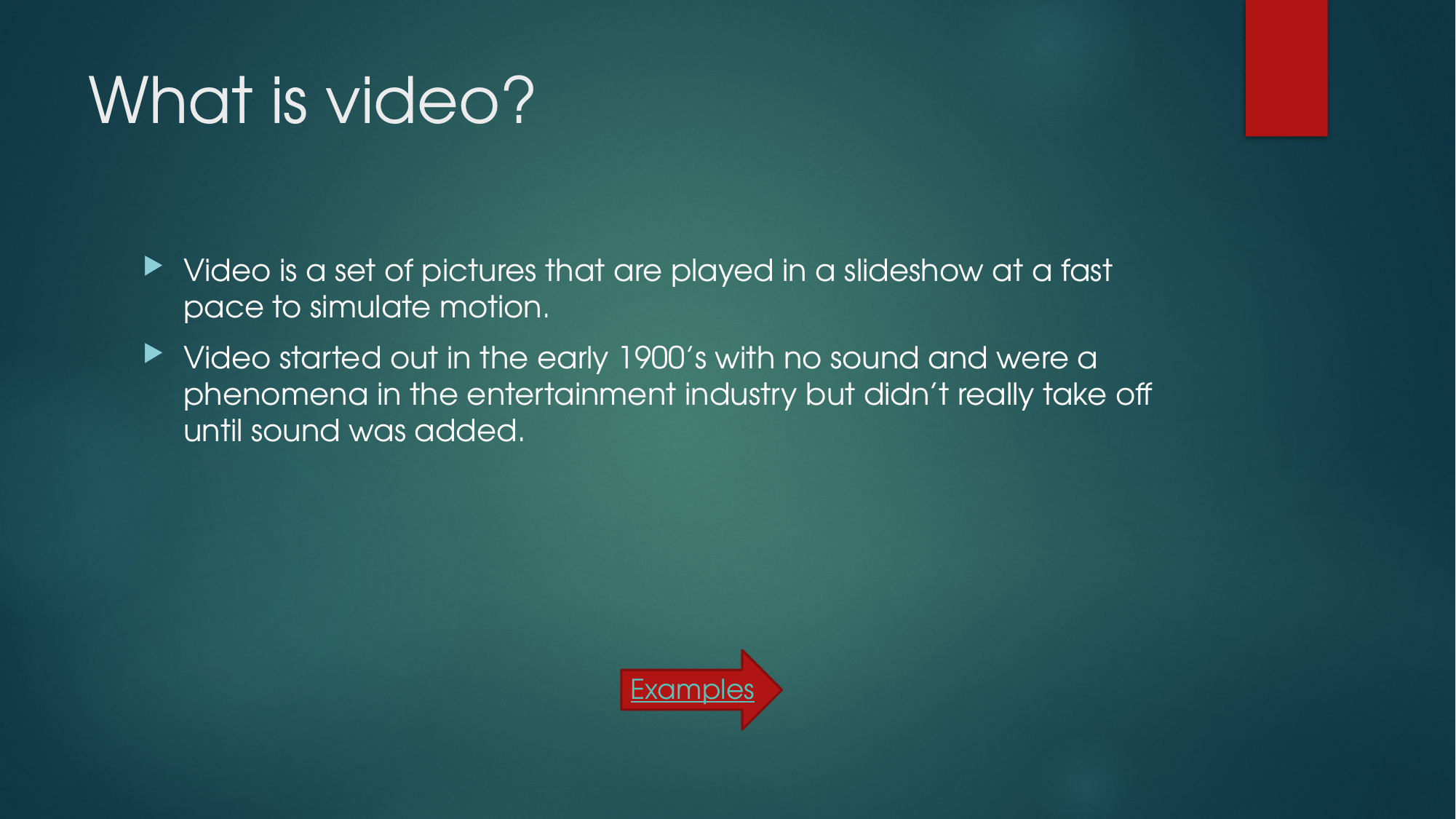

# What is video?
Video is a set of pictures that are played in a slideshow at a fast pace to simulate motion.
Video started out in the early 1900’s with no sound and were a phenomena in the entertainment industry but didn’t really take off until sound was added.

Examples